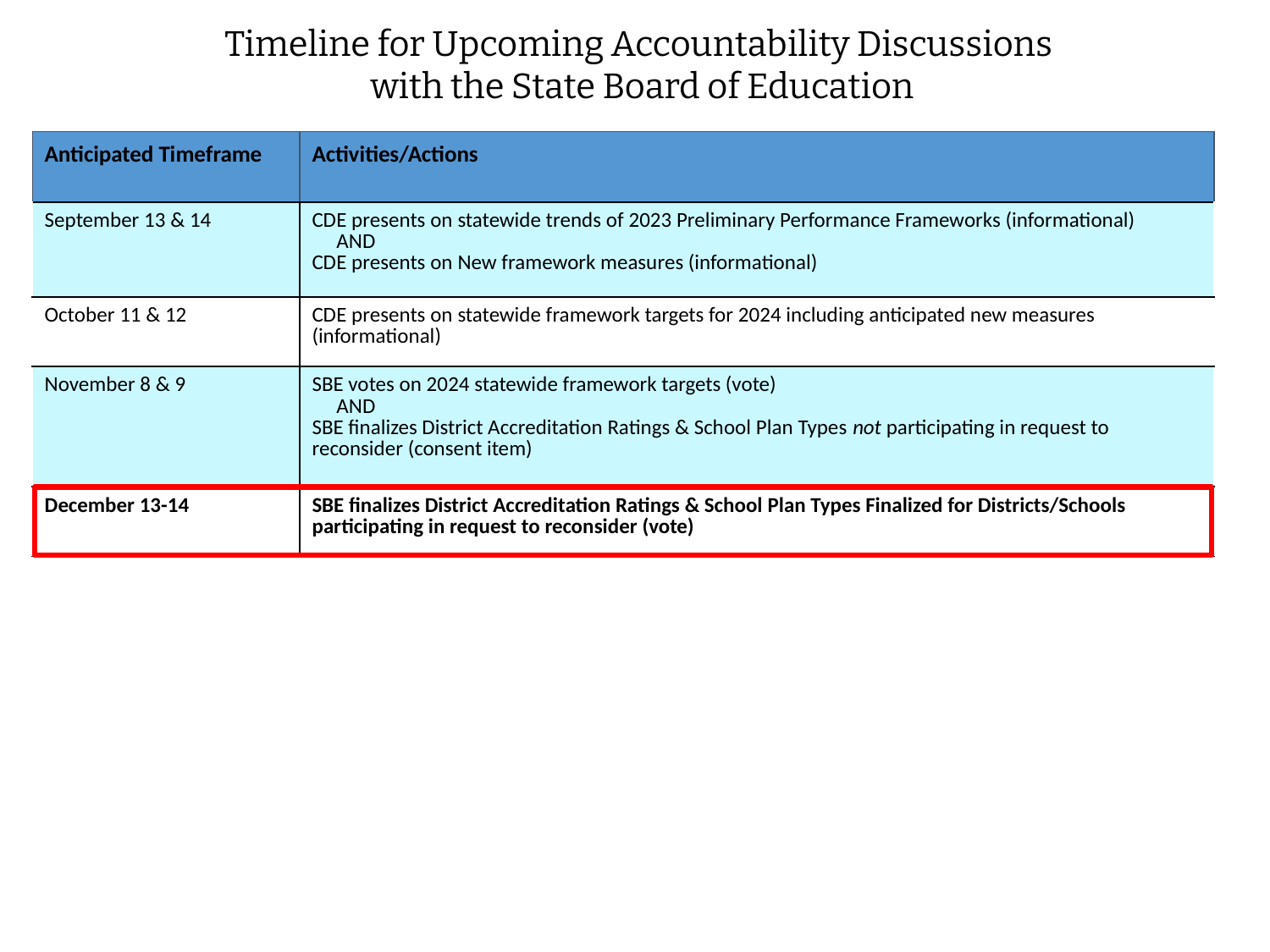

Timeline for Upcoming Accountability Discussions
with the State Board of Education
| Anticipated Timeframe | Activities/Actions |
| --- | --- |
| September 13 & 14 | CDE presents on statewide trends of 2023 Preliminary Performance Frameworks (informational) AND CDE presents on New framework measures (informational) |
| October 11 & 12 | CDE presents on statewide framework targets for 2024 including anticipated new measures (informational) |
| November 8 & 9 | SBE votes on 2024 statewide framework targets (vote) AND SBE finalizes District Accreditation Ratings & School Plan Types not participating in request to reconsider (consent item) |
| December 13-14 | SBE finalizes District Accreditation Ratings & School Plan Types Finalized for Districts/Schools participating in request to reconsider (vote) |